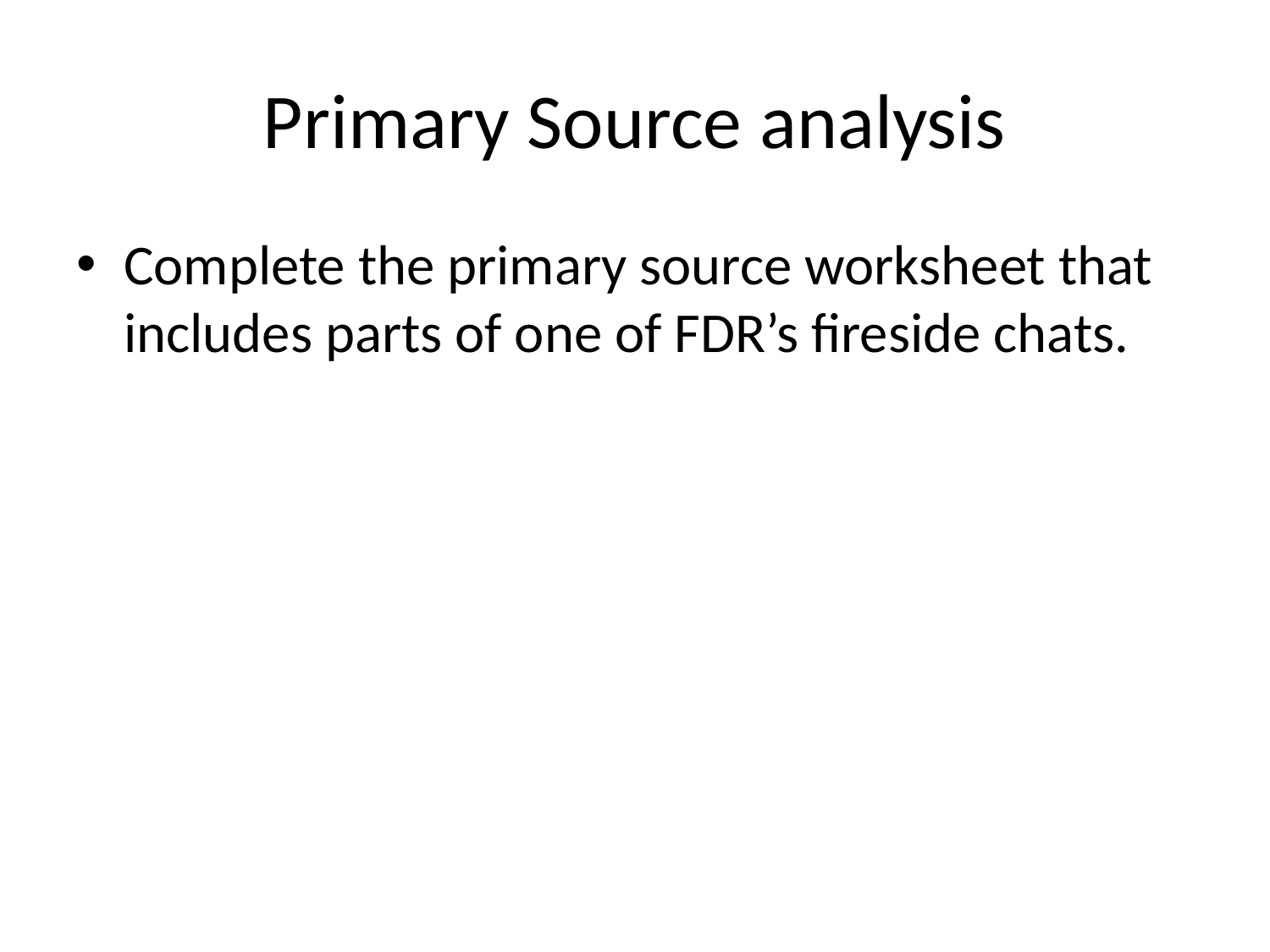

# Primary Source analysis
Complete the primary source worksheet that includes parts of one of FDR’s fireside chats.